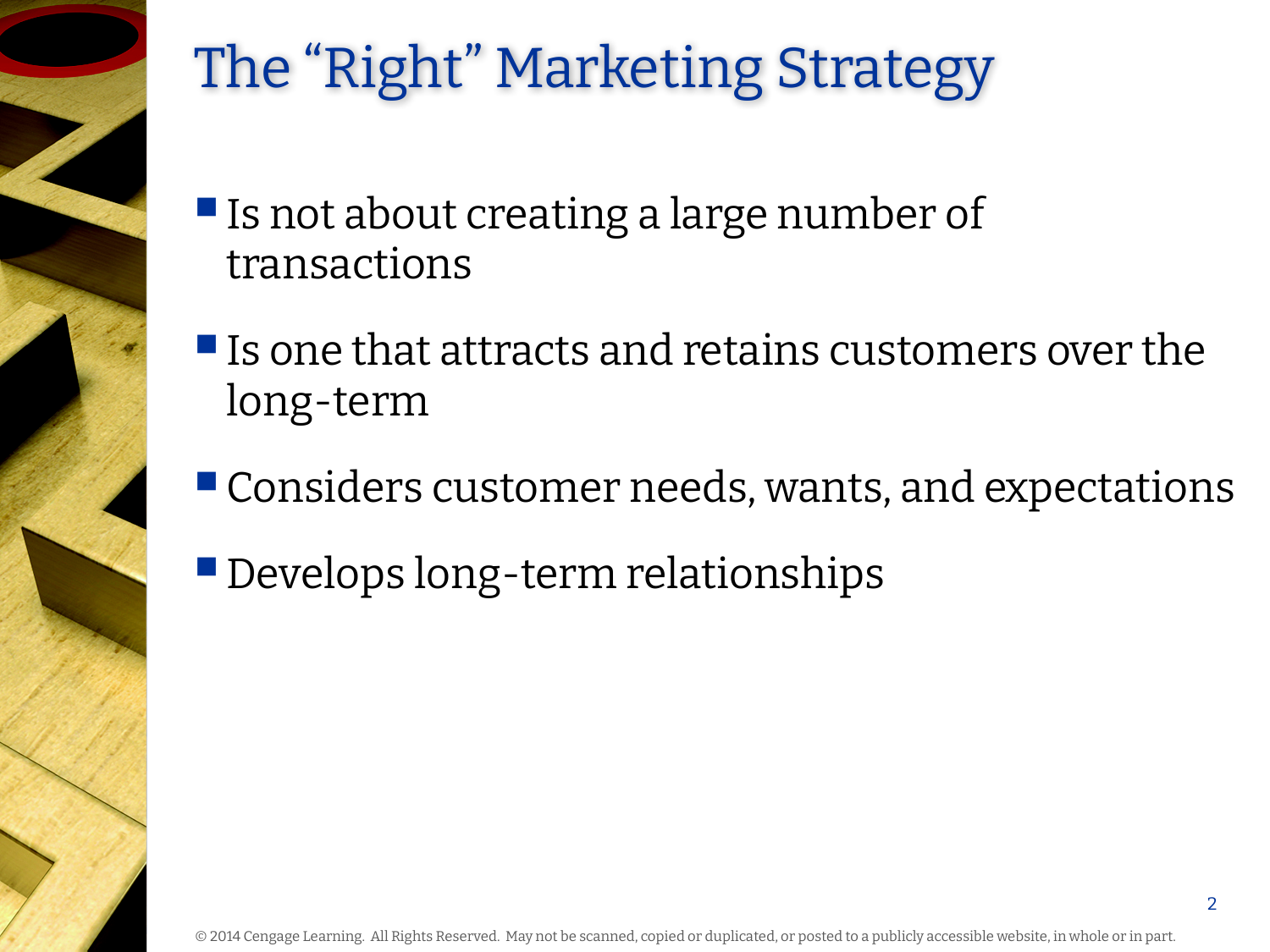

# The “Right” Marketing Strategy
Is not about creating a large number of transactions
Is one that attracts and retains customers over the long-term
Considers customer needs, wants, and expectations
Develops long-term relationships
2